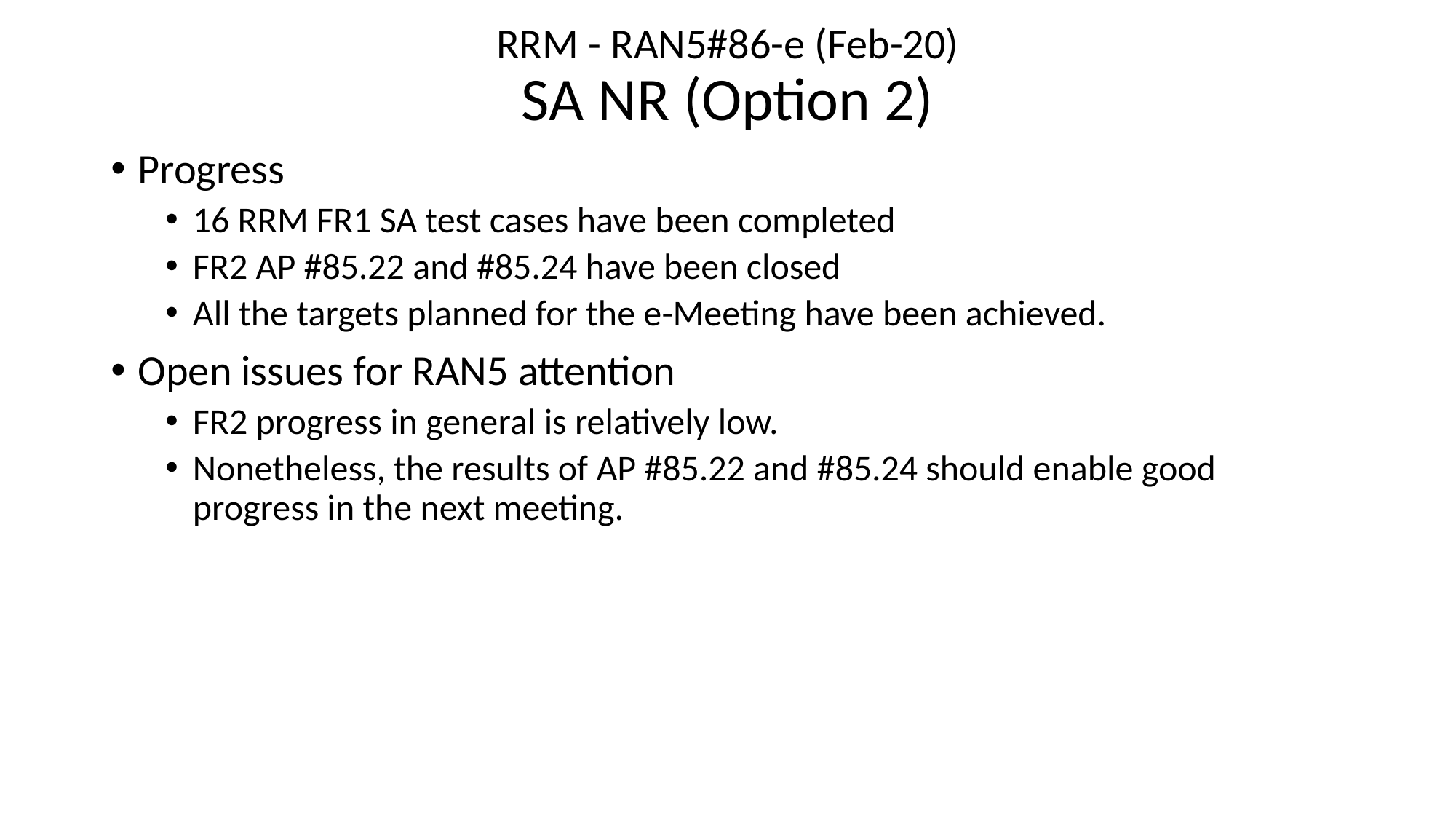

# RRM - RAN5#86-e (Feb-20) SA NR (Option 2)
Progress
16 RRM FR1 SA test cases have been completed
FR2 AP #85.22 and #85.24 have been closed
All the targets planned for the e-Meeting have been achieved.
Open issues for RAN5 attention
FR2 progress in general is relatively low.
Nonetheless, the results of AP #85.22 and #85.24 should enable good progress in the next meeting.